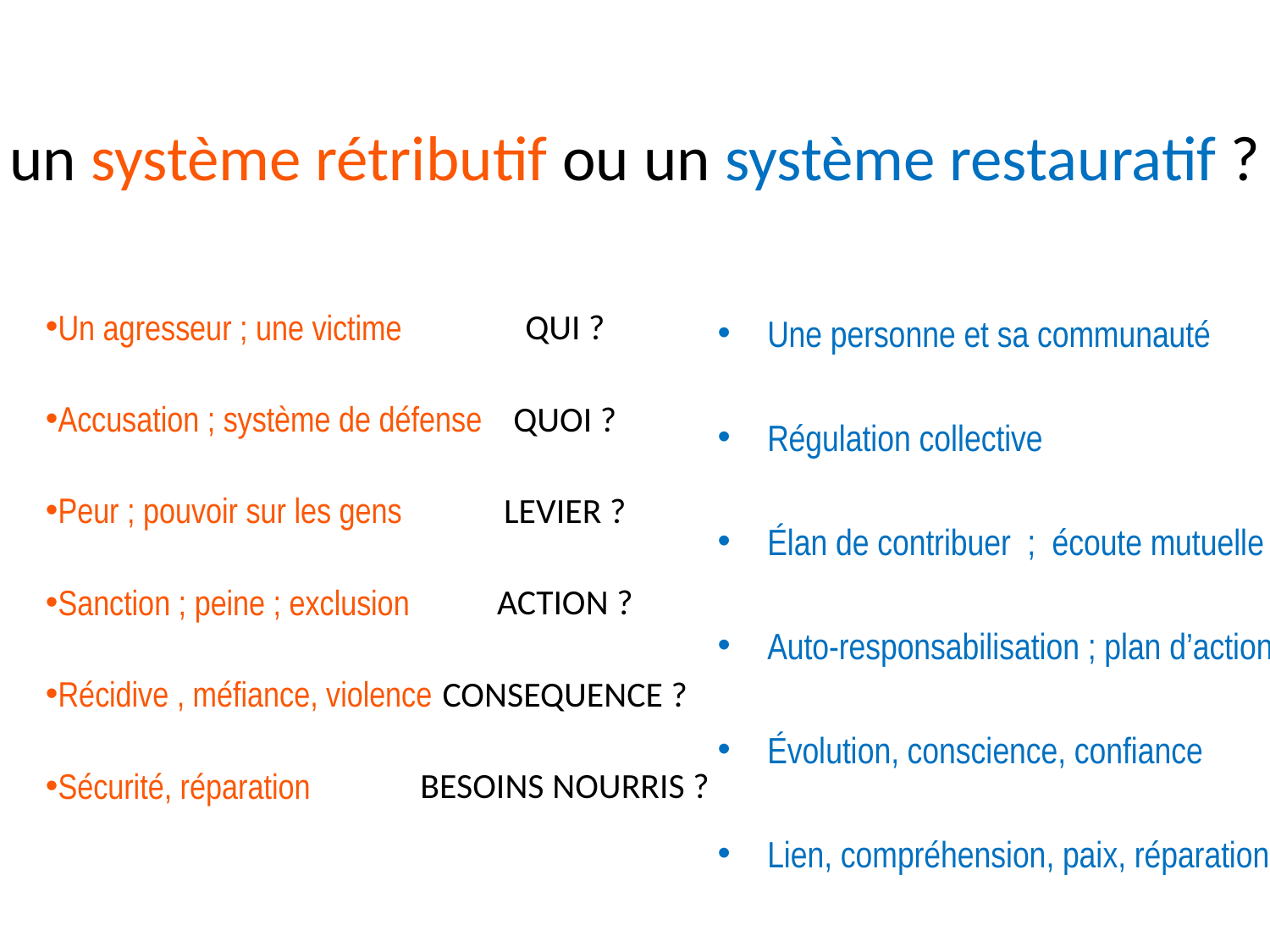

# un système rétributif ou un système restauratif ?
Une personne et sa communauté
Régulation collective
Élan de contribuer  ;  écoute mutuelle
Auto-responsabilisation ; plan d’action
Évolution, conscience, confiance
Lien, compréhension, paix, réparation

Un agresseur ; une victime
Accusation ; système de défense
Peur ; pouvoir sur les gens
Sanction ; peine ; exclusion
Récidive , méfiance, violence
Sécurité, réparation

QUI ?
QUOI ?
LEVIER ?
ACTION ?
CONSEQUENCE ?
BESOINS NOURRIS ?